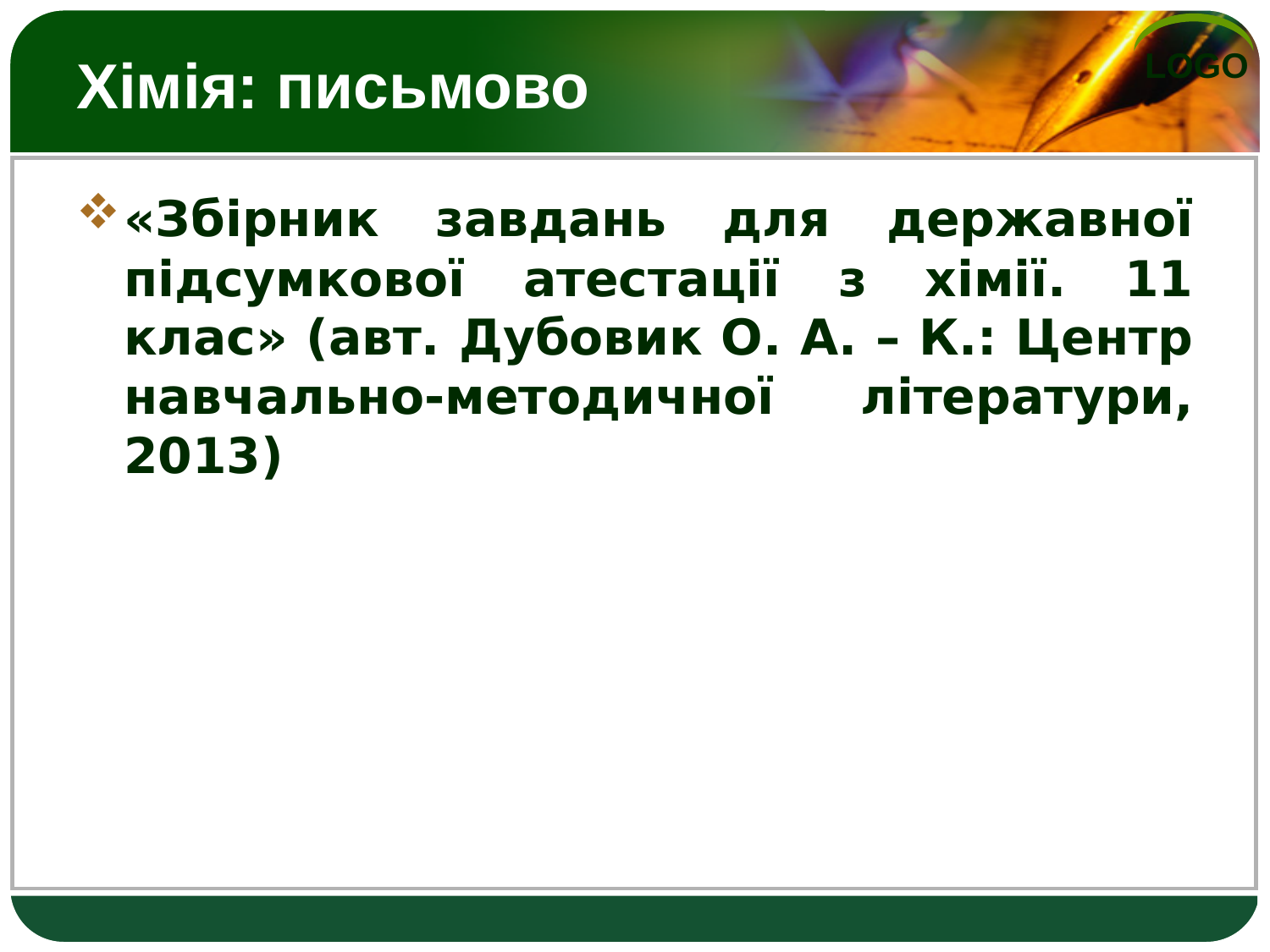

# Хімія: письмово
«Збірник завдань для державної підсумкової атестації з хімії. 11 клас» (авт. Дубовик О. А. – К.: Центр навчально-методичної літератури, 2013)